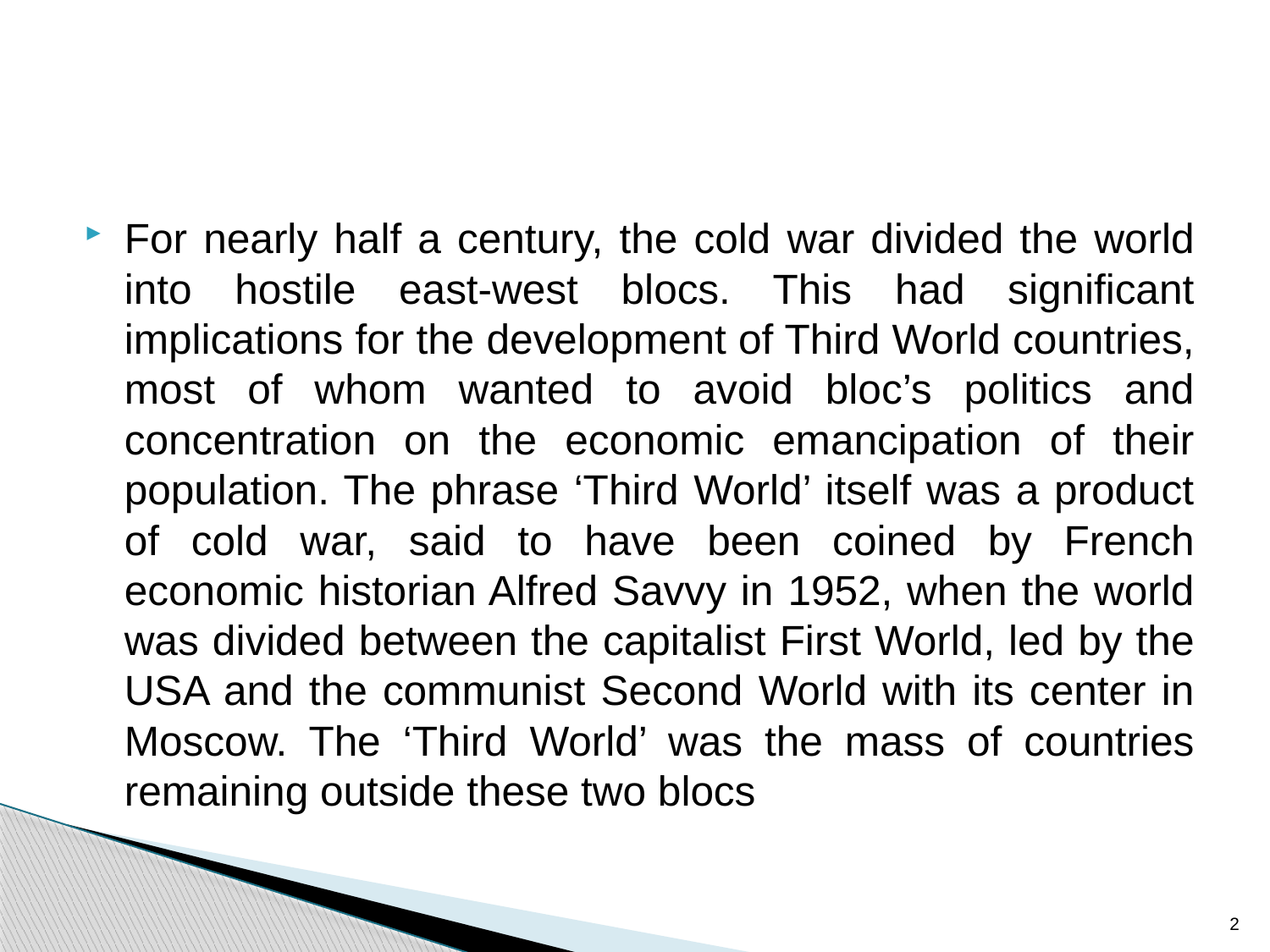

#
For nearly half a century, the cold war divided the world into hostile east-west blocs. This had significant implications for the development of Third World countries, most of whom wanted to avoid bloc’s politics and concentration on the economic emancipation of their population. The phrase ‘Third World’ itself was a product of cold war, said to have been coined by French economic historian Alfred Savvy in 1952, when the world was divided between the capitalist First World, led by the USA and the communist Second World with its center in Moscow. The ‘Third World’ was the mass of countries remaining outside these two blocs
2